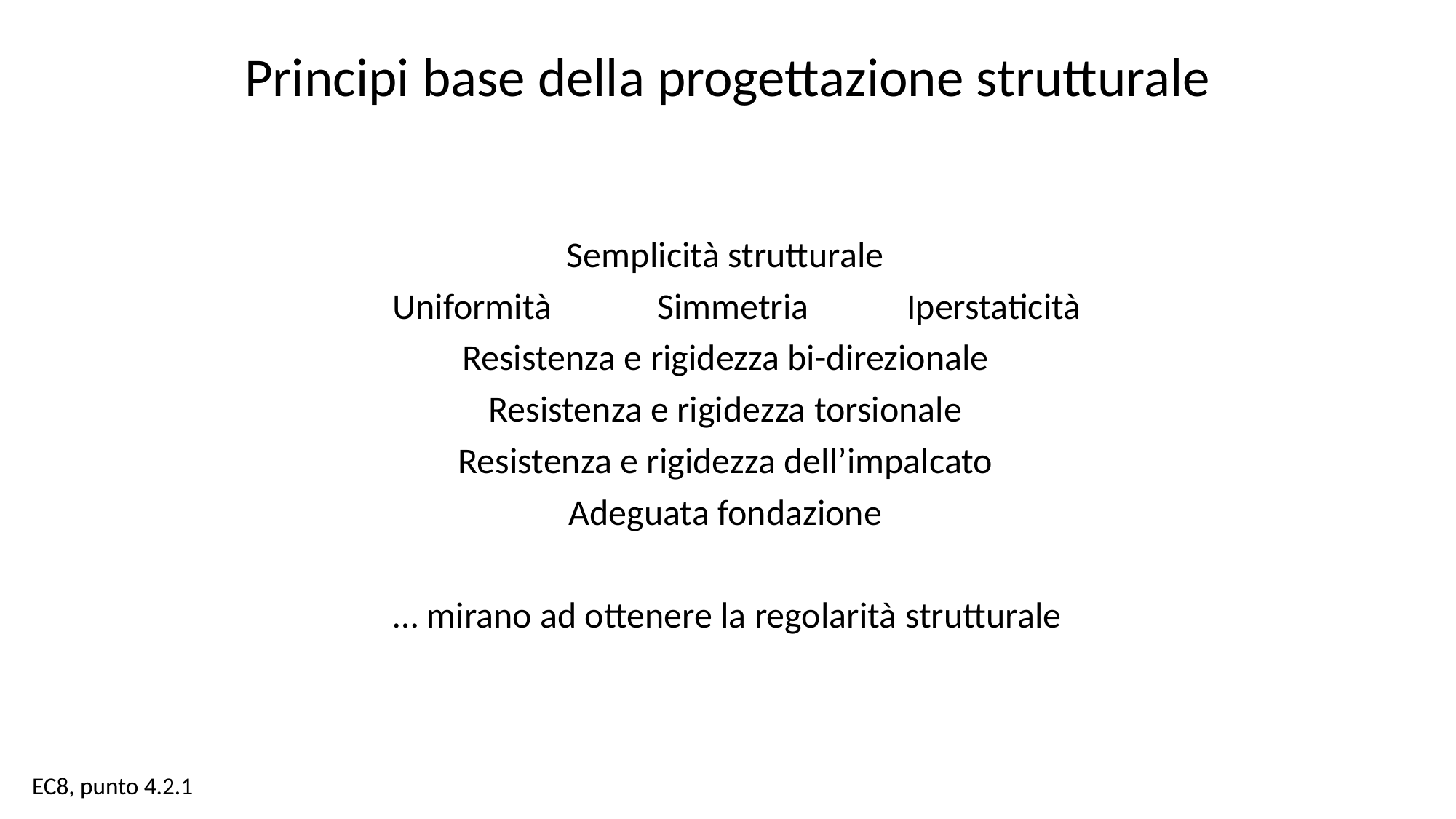

# Principi base della progettazione strutturale
Semplicità strutturale
	Uniformità	Simmetria	Iperstaticità
Resistenza e rigidezza bi-direzionale
Resistenza e rigidezza torsionale
Resistenza e rigidezza dell’impalcato
Adeguata fondazione
… mirano ad ottenere la regolarità strutturale
EC8, punto 4.2.1